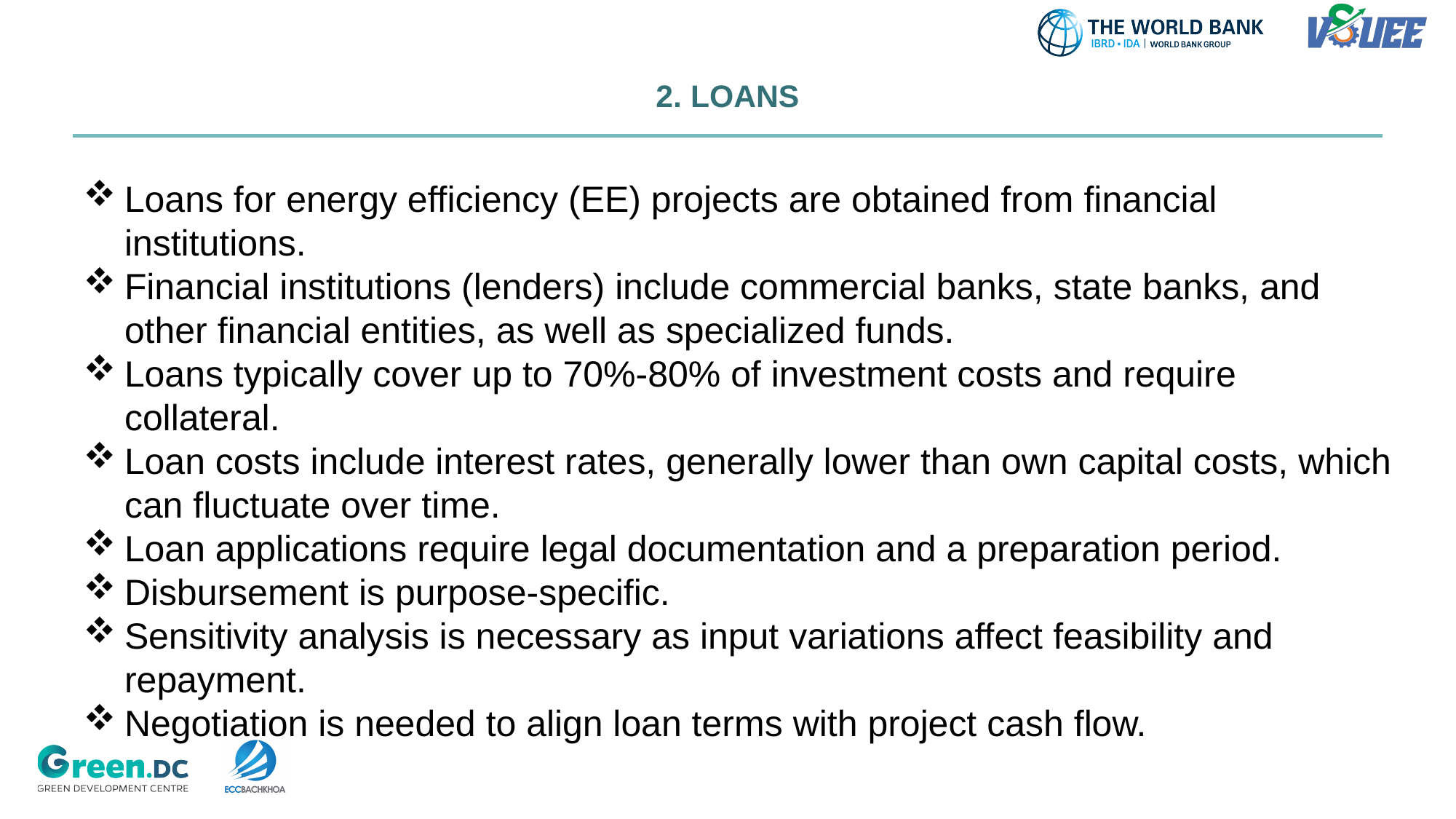

# 2. LOANS
Loans for energy efficiency (EE) projects are obtained from financial institutions.
Financial institutions (lenders) include commercial banks, state banks, and other financial entities, as well as specialized funds.
Loans typically cover up to 70%-80% of investment costs and require collateral.
Loan costs include interest rates, generally lower than own capital costs, which can fluctuate over time.
Loan applications require legal documentation and a preparation period.
Disbursement is purpose-specific.
Sensitivity analysis is necessary as input variations affect feasibility and repayment.
Negotiation is needed to align loan terms with project cash flow.